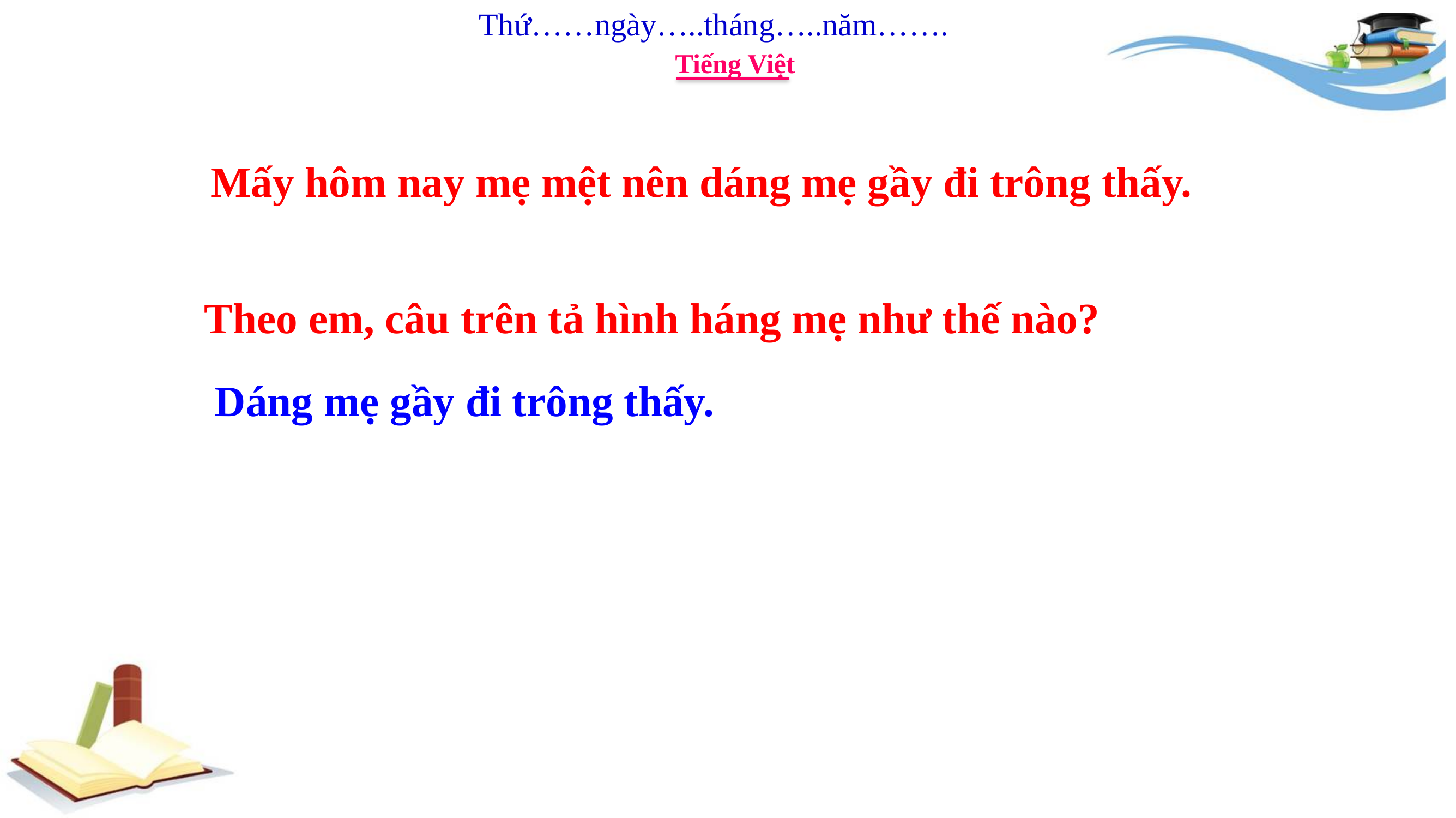

Thứ……ngày…..tháng…..năm…….
Tiếng Việt
     Mấy hôm nay mẹ mệt nên dáng mẹ gầy đi trông thấy.
Theo em, câu trên tả hình háng mẹ như thế nào?
Dáng mẹ gầy đi trông thấy.